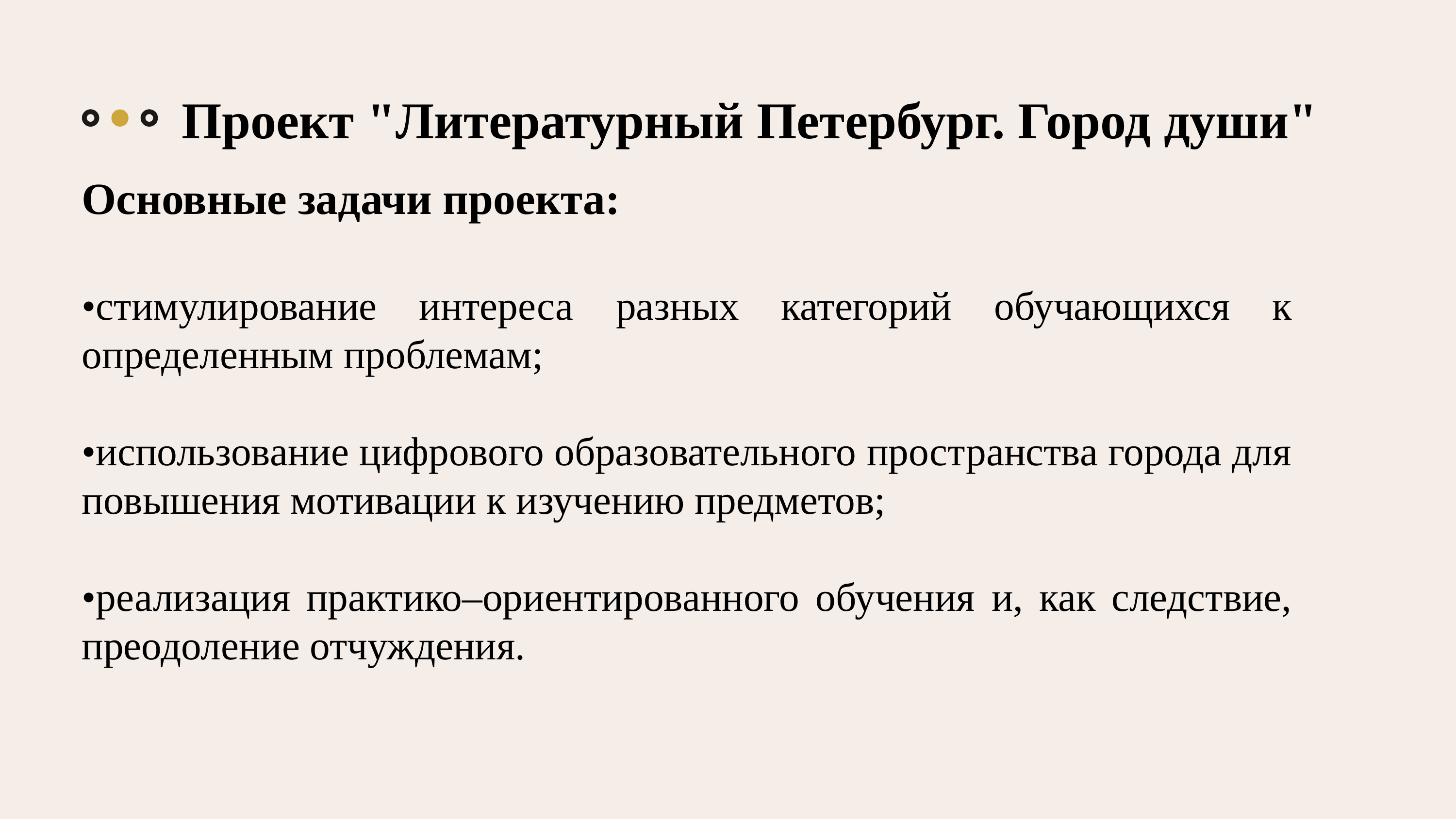

Проект "Литературный Петербург. Город души"

Основные задачи проекта:

•стимулирование интереса разных категорий обучающихся к определенным проблемам;

•использование цифрового образовательного пространства города для повышения мотивации к изучению предметов;

•реализация практико–ориентированного обучения и, как следствие, преодоление отчуждения.